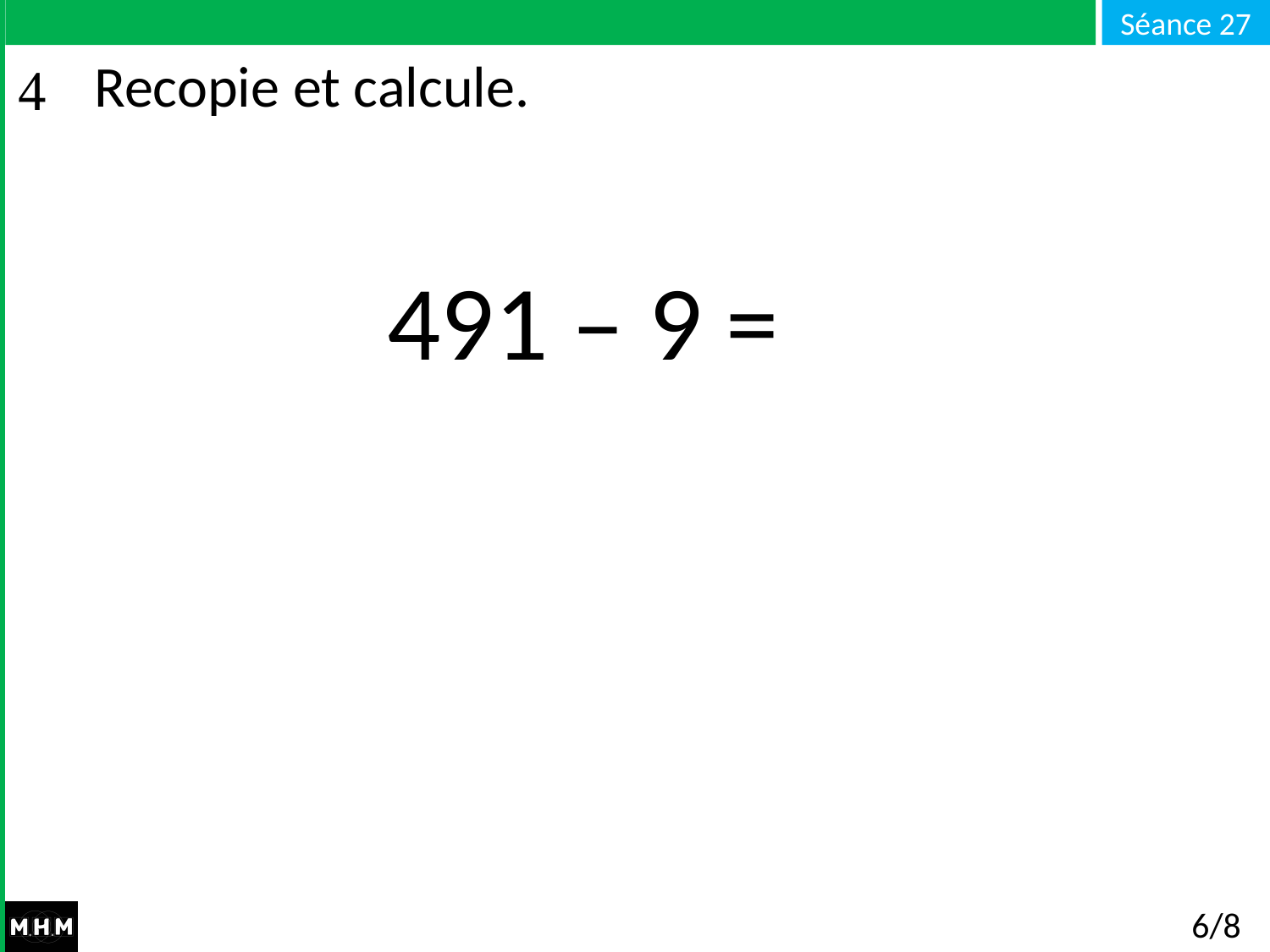

# Recopie et calcule.
491 – 9 =
6/8